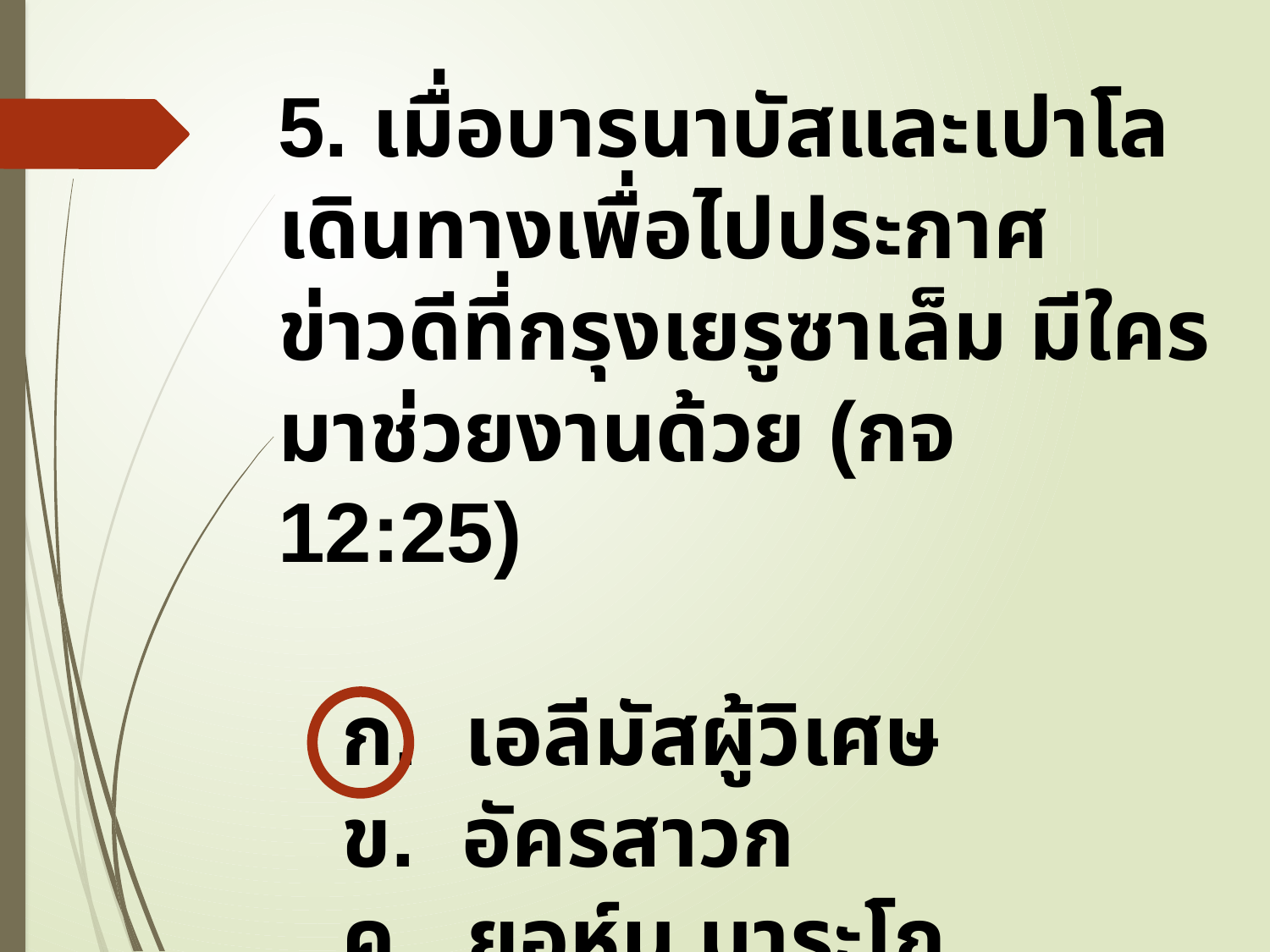

5. เมื่อบารนาบัสและเปาโลเดินทางเพื่อไปประกาศข่าวดีที่กรุงเยรูซาเล็ม มีใครมาช่วยงานด้วย (กจ 12:25)

ก.  เอลีมัสผู้วิเศษ
ข.  อัครสาวก
ค.  ยอห์น มาระโก
ง.  เปโตร